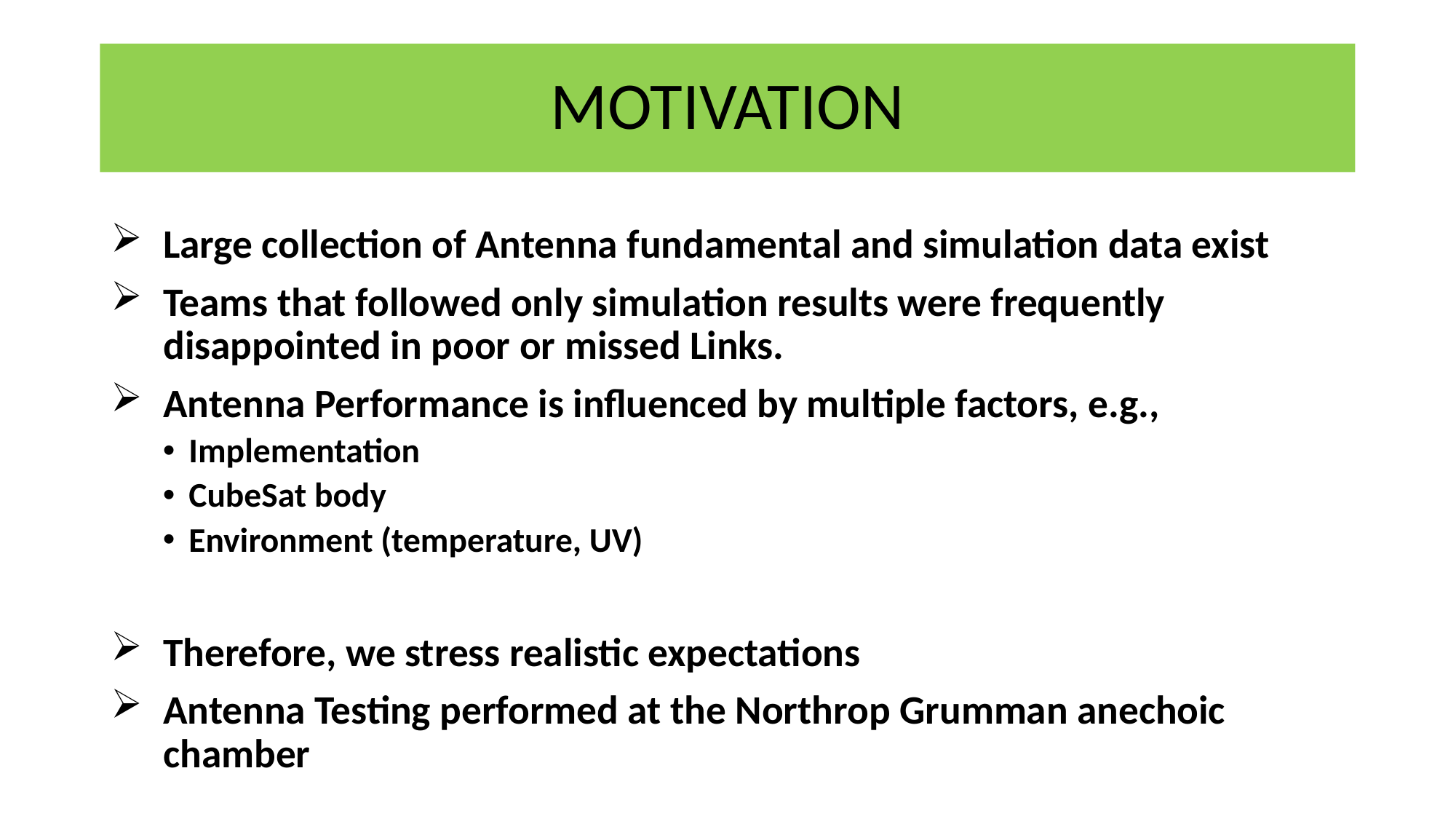

# MOTIVATION
Large collection of Antenna fundamental and simulation data exist
Teams that followed only simulation results were frequently disappointed in poor or missed Links.
Antenna Performance is influenced by multiple factors, e.g.,
Implementation
CubeSat body
Environment (temperature, UV)

Therefore, we stress realistic expectations
Antenna Testing performed at the Northrop Grumman anechoic chamber